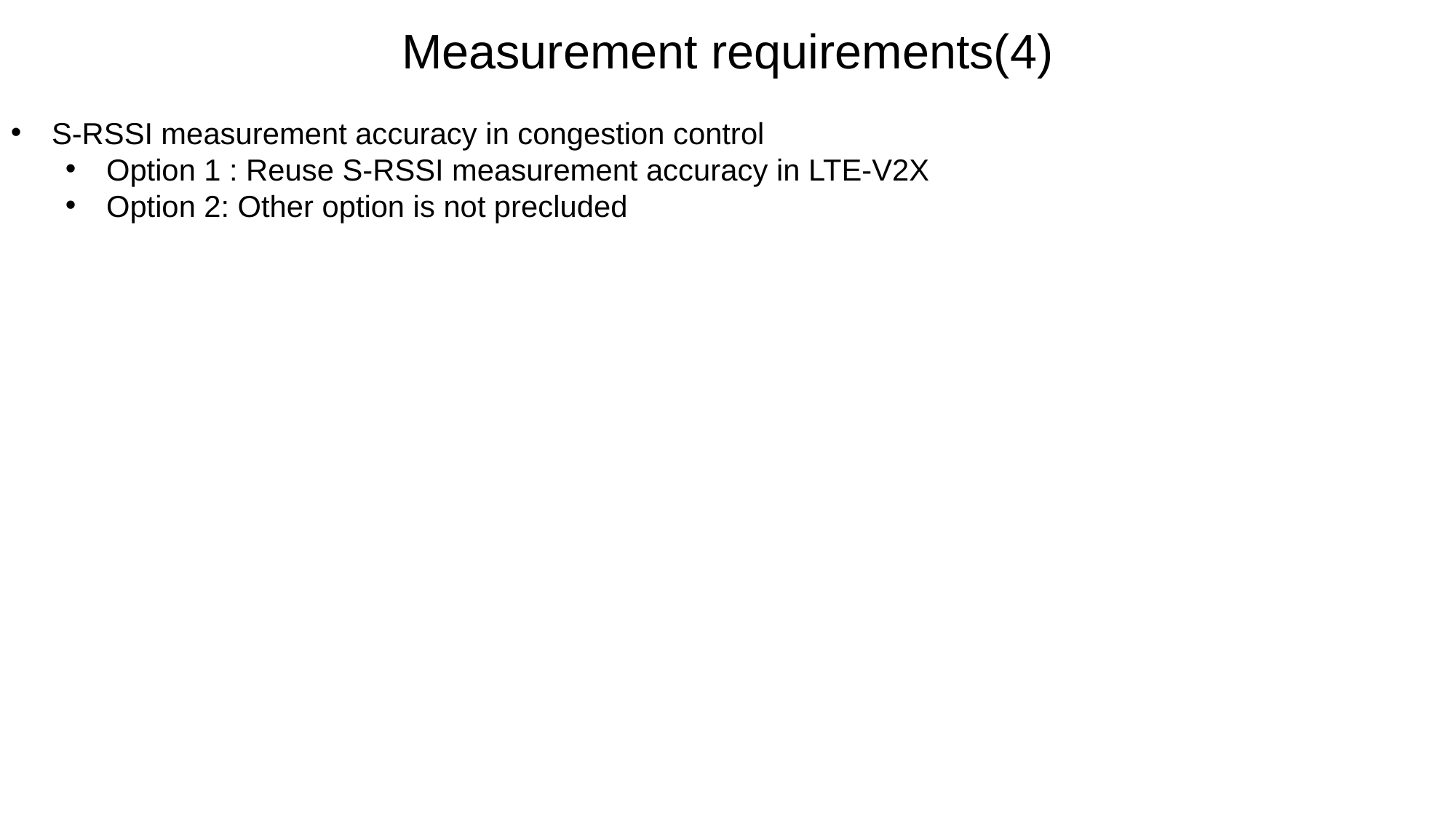

Measurement requirements(4)
S-RSSI measurement accuracy in congestion control
Option 1 : Reuse S-RSSI measurement accuracy in LTE-V2X
Option 2: Other option is not precluded